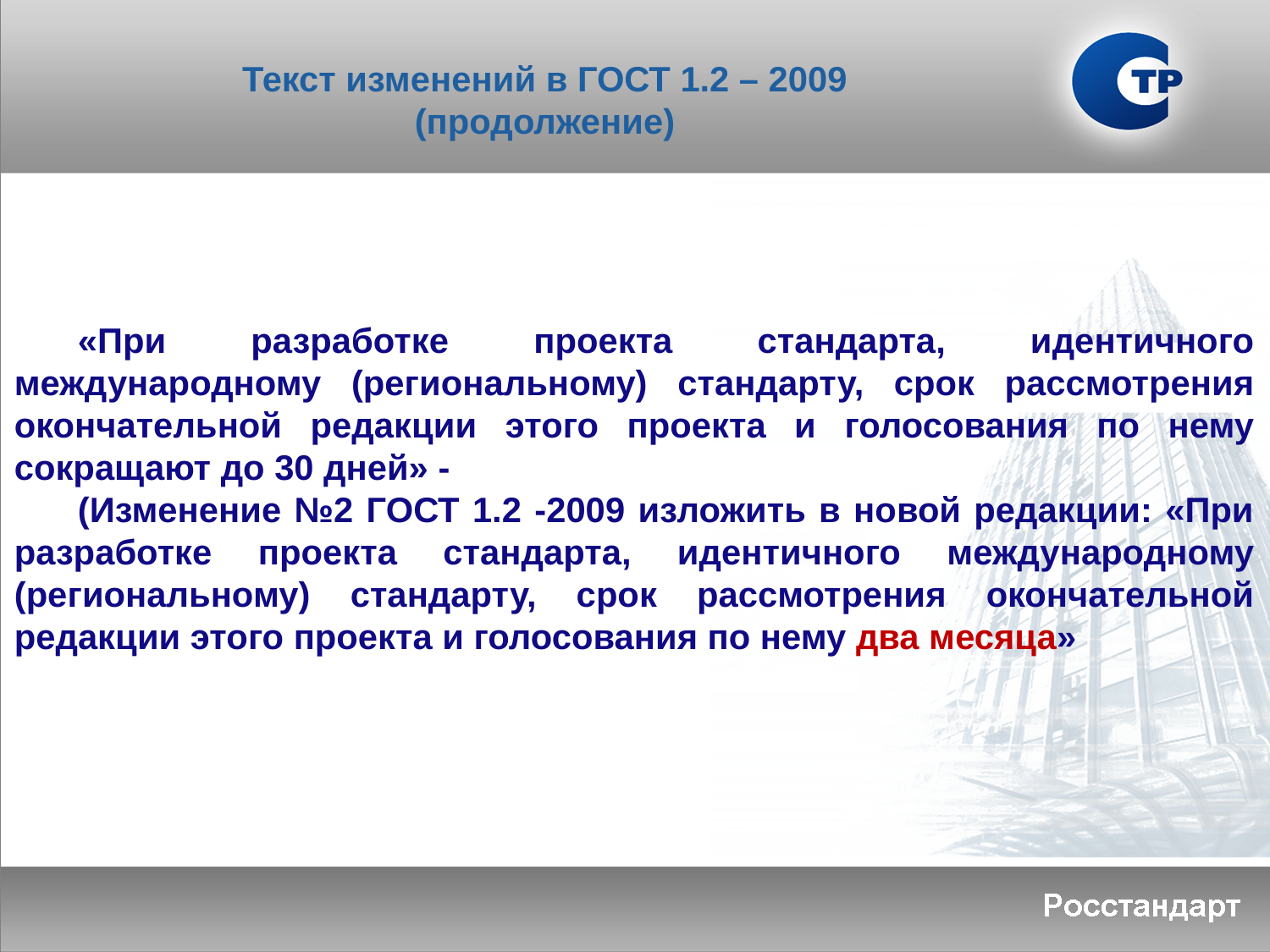

Текст изменений в ГОСТ 1.2 – 2009
(продолжение)
«При разработке проекта стандарта, идентичного международному (региональному) стандарту, срок рассмотрения окончательной редакции этого проекта и голосования по нему сокращают до 30 дней» -
(Изменение №2 ГОСТ 1.2 -2009 изложить в новой редакции: «При разработке проекта стандарта, идентичного международному (региональному) стандарту, срок рассмотрения окончательной редакции этого проекта и голосования по нему два месяца»